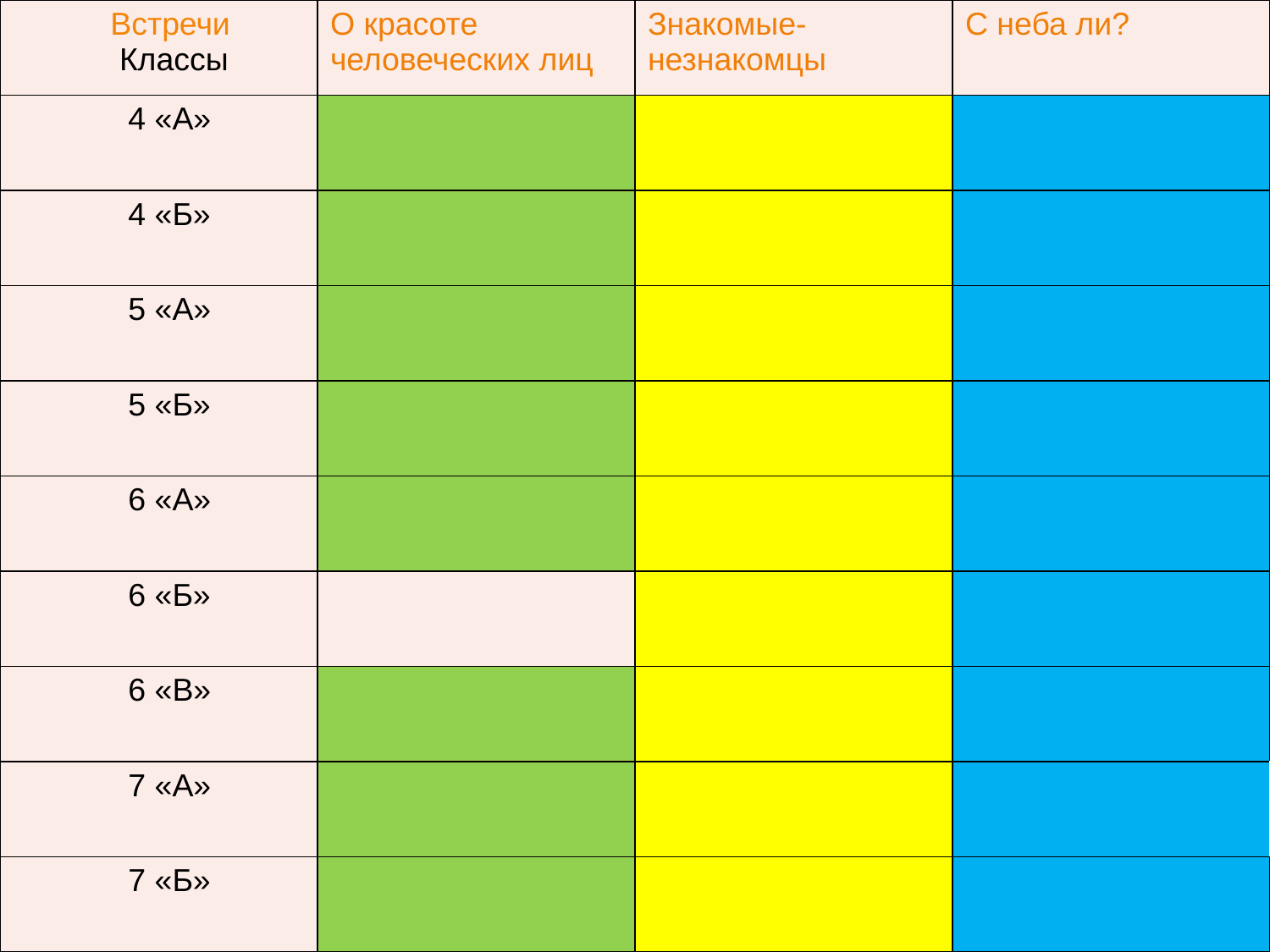

| Встречи Классы | О красоте человеческих лиц | Знакомые-незнакомцы | С неба ли? |
| --- | --- | --- | --- |
| 4 «А» |  |  |  |
| 4 «Б» |  |  |  |
| 5 «А» |  |  |  |
| 5 «Б» |  |  |  |
| 6 «А» |  |  |  |
| 6 «Б» |  |  |  |
| 6 «В» |  |  |  |
| 7 «А» |  |  |  |
| 7 «Б» |  |  |  |